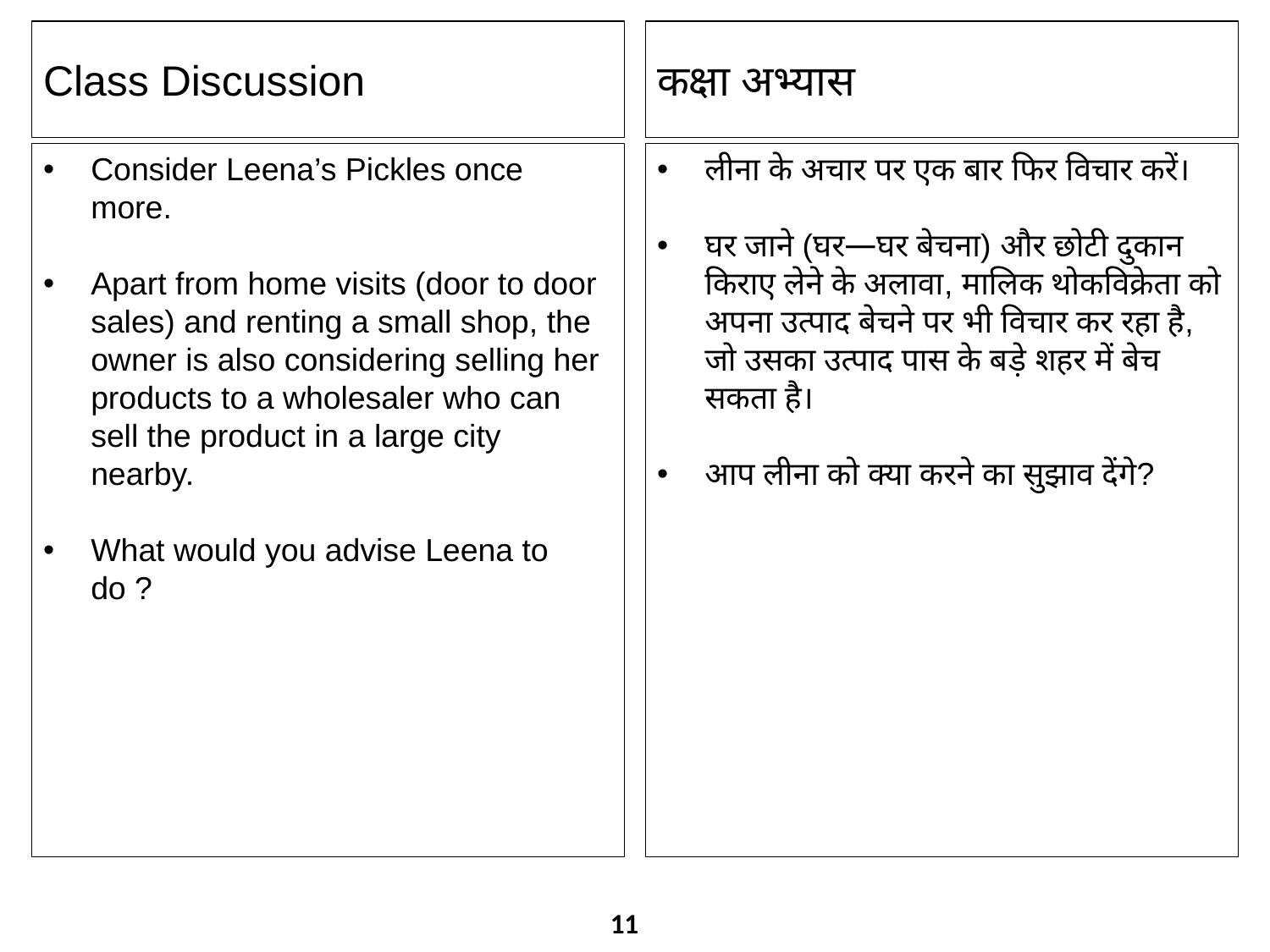

Class Discussion
कक्षा अभ्यास
Consider Leena’s Pickles once more.

Apart from home visits (door to door sales) and renting a small shop, the owner is also considering selling her products to a wholesaler who can sell the product in a large city nearby.

What would you advise Leena to do ?
लीना के अचार पर एक बार फिर विचार करें।

घर जाने (घर—घर बेचना) और छोटी दुकान किराए लेने के अलावा, मालिक थोकविक्रेता को अपना उत्पाद बेचने पर भी विचार कर रहा है, जो उसका उत्पाद पास के बड़े शहर में बेच सकता है।

आप लीना को क्या करने का सुझाव देंगे?
11